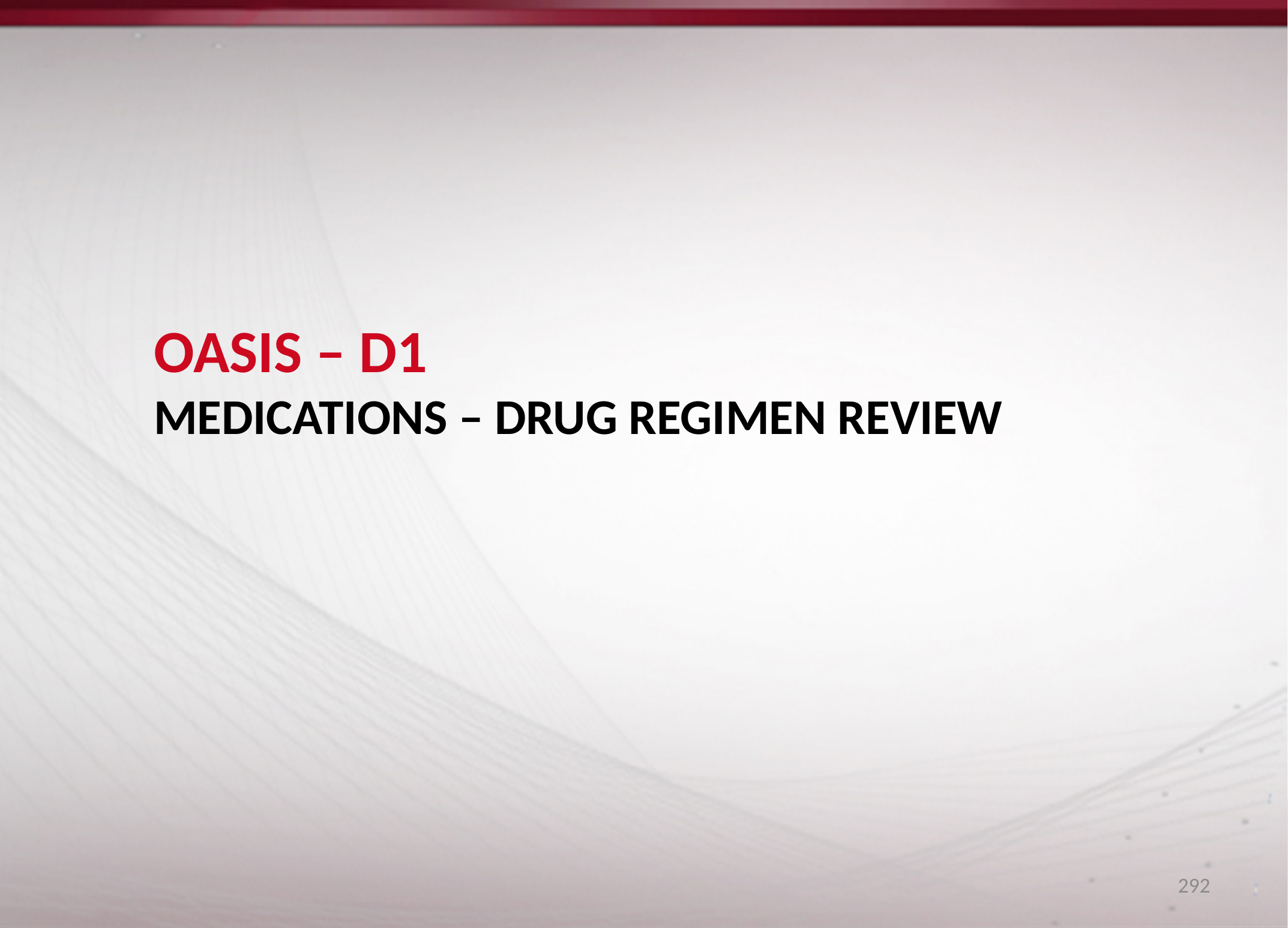

# OASIS – D1 Medications – Drug Regimen Review
292